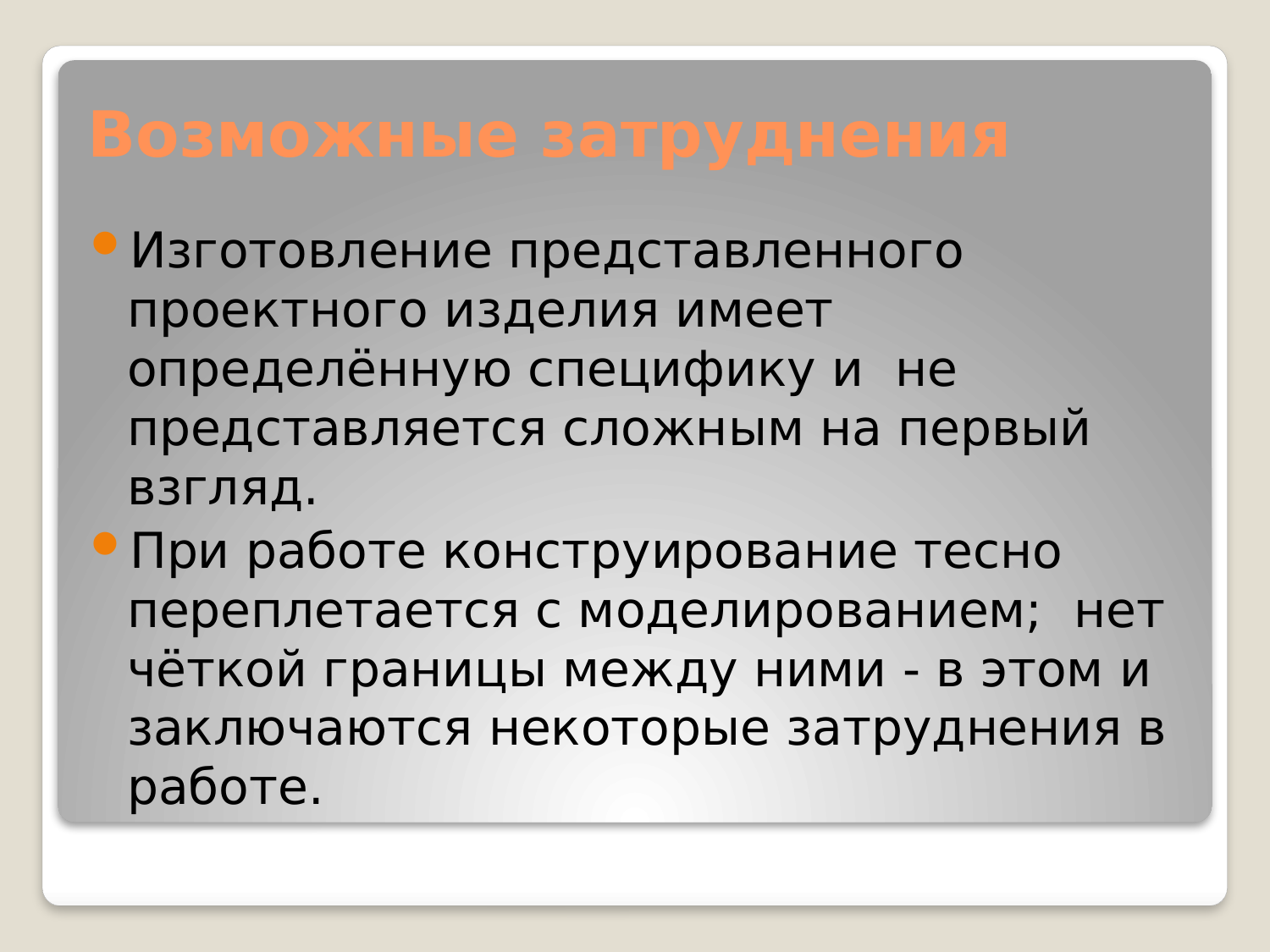

# Возможные затруднения
Изготовление представленного проектного изделия имеет определённую специфику и  не представляется сложным на первый взгляд.
При работе конструирование тесно переплетается с моделированием;  нет чёткой границы между ними - в этом и заключаются некоторые затруднения в работе.